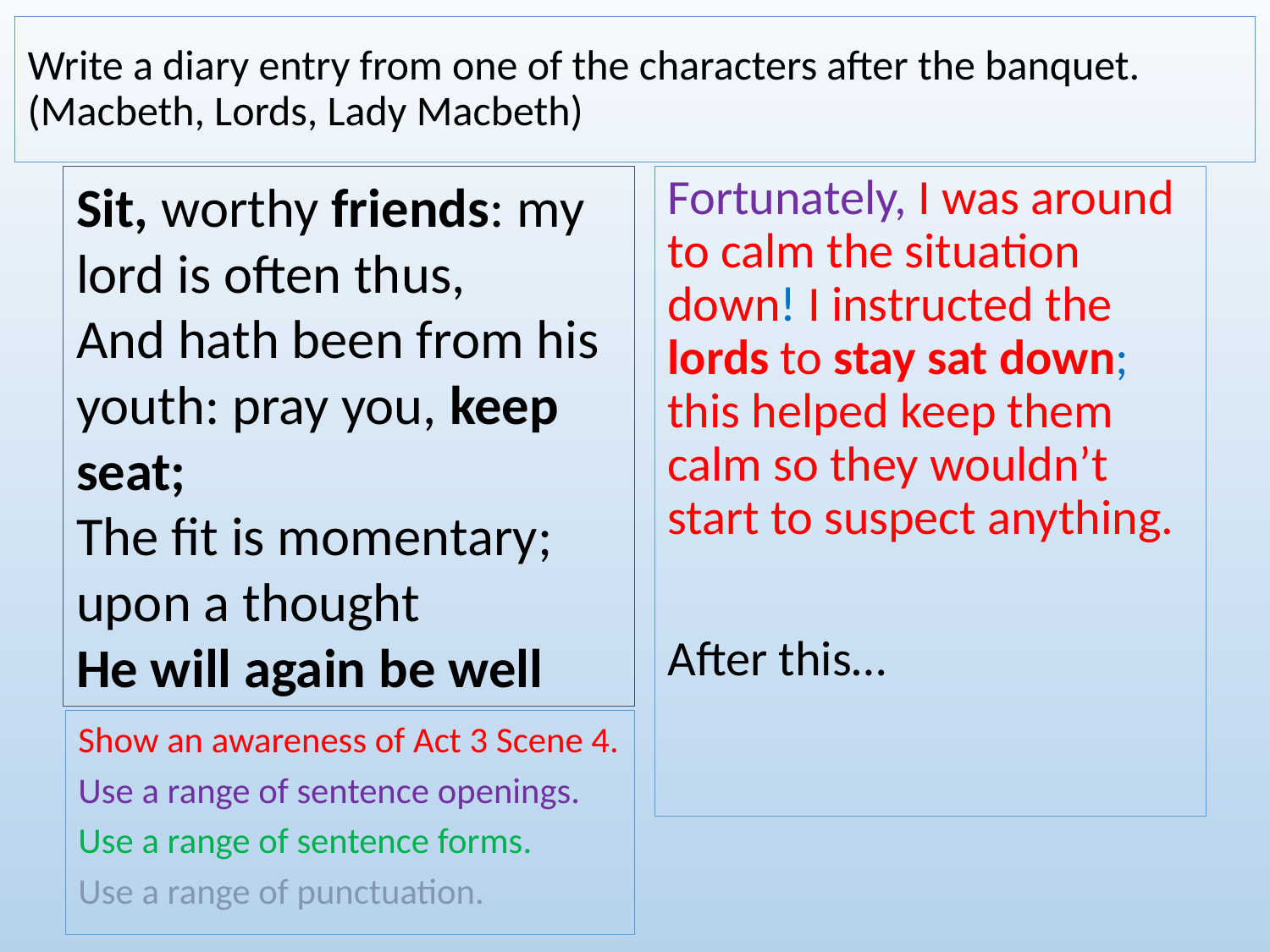

# Write a diary entry from one of the characters after the banquet. (Macbeth, Lords, Lady Macbeth)
Fortunately, I was around to calm the situation down! I instructed the lords to stay sat down; this helped keep them calm so they wouldn’t start to suspect anything.

After this…
Sit, worthy friends: my lord is often thus,
And hath been from his youth: pray you, keep seat;
The fit is momentary; upon a thought
He will again be well
Show an awareness of Act 3 Scene 4.
Use a range of sentence openings.
Use a range of sentence forms.
Use a range of punctuation.